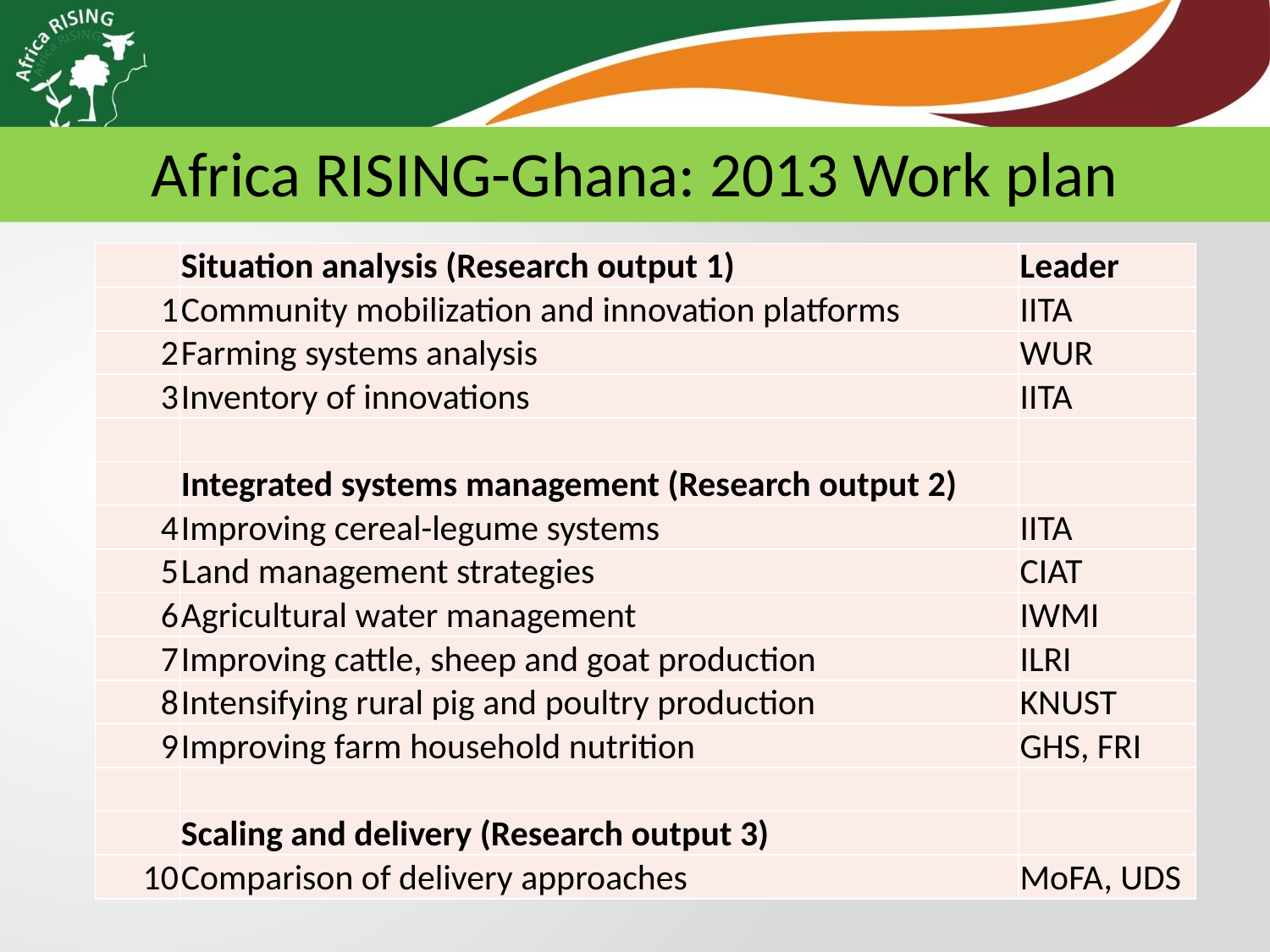

Africa RISING-Ghana: 2013 Work plan
|  | Situation analysis (Research output 1) | Leader |
| --- | --- | --- |
| 1 | Community mobilization and innovation platforms | IITA |
| 2 | Farming systems analysis | WUR |
| 3 | Inventory of innovations | IITA |
|  |  |  |
|  | Integrated systems management (Research output 2) |  |
| 4 | Improving cereal-legume systems | IITA |
| 5 | Land management strategies | CIAT |
| 6 | Agricultural water management | IWMI |
| 7 | Improving cattle, sheep and goat production | ILRI |
| 8 | Intensifying rural pig and poultry production | KNUST |
| 9 | Improving farm household nutrition | GHS, FRI |
|  |  |  |
|  | Scaling and delivery (Research output 3) |  |
| 10 | Comparison of delivery approaches | MoFA, UDS |